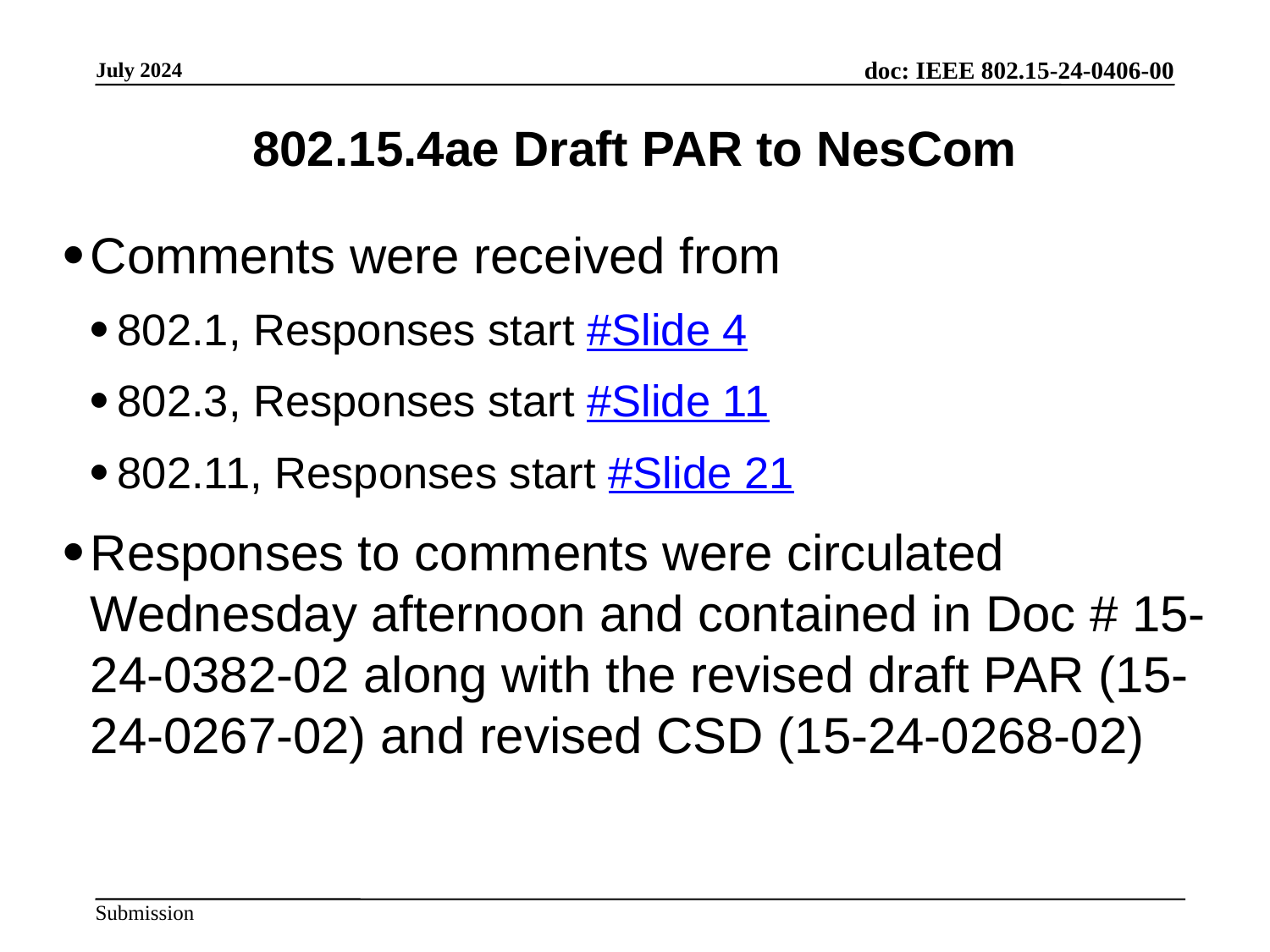

802.15.4ae Draft PAR to NesCom
Comments were received from
802.1, Responses start #Slide 4
802.3, Responses start #Slide 11
802.11, Responses start #Slide 21
Responses to comments were circulated Wednesday afternoon and contained in Doc # 15-24-0382-02 along with the revised draft PAR (15-24-0267-02) and revised CSD (15-24-0268-02)